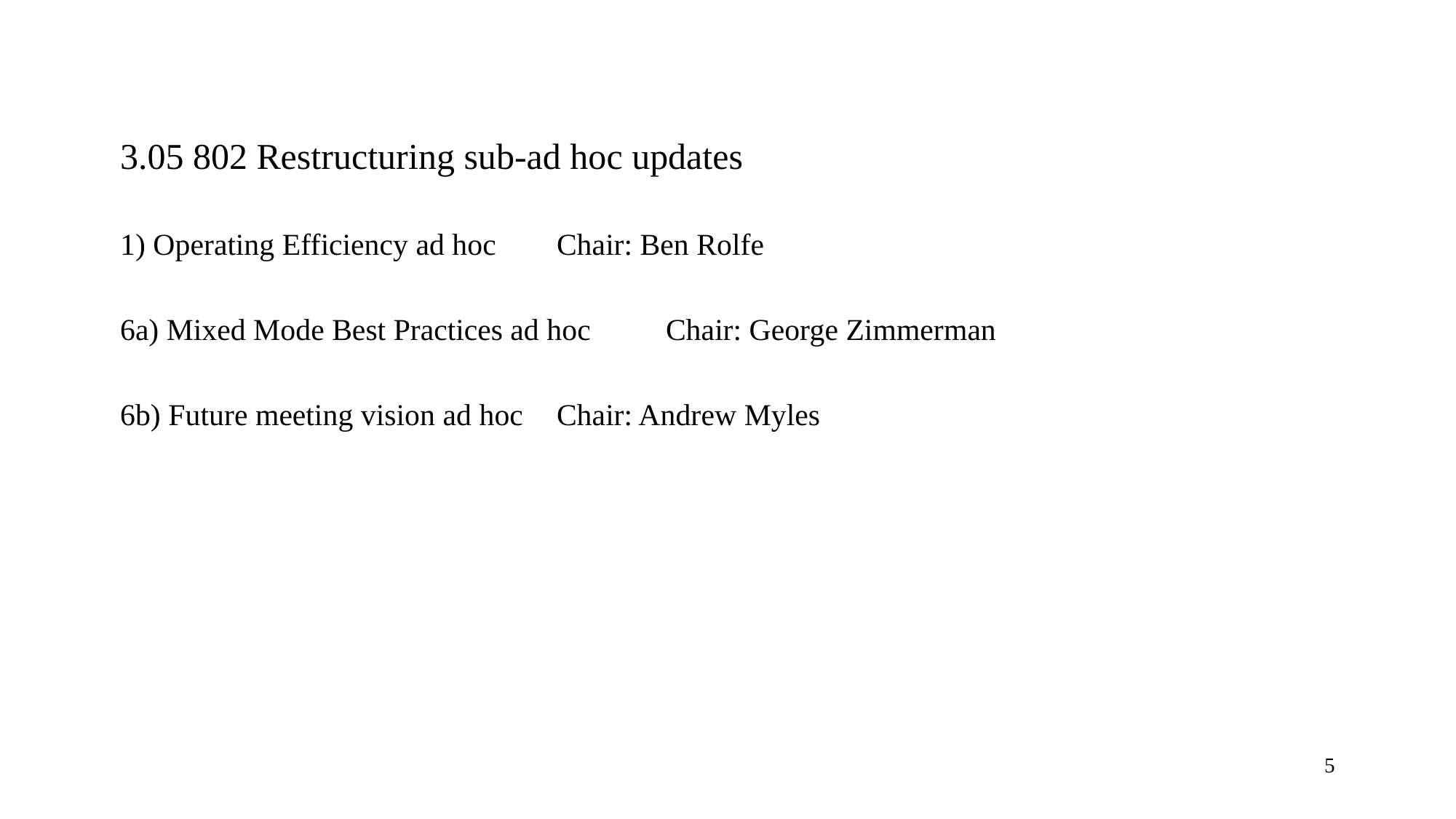

3.05 802 Restructuring sub-ad hoc updates

1) Operating Efficiency ad hoc	Chair: Ben Rolfe

6a) Mixed Mode Best Practices ad hoc	Chair: George Zimmerman

6b) Future meeting vision ad hoc	Chair: Andrew Myles

5